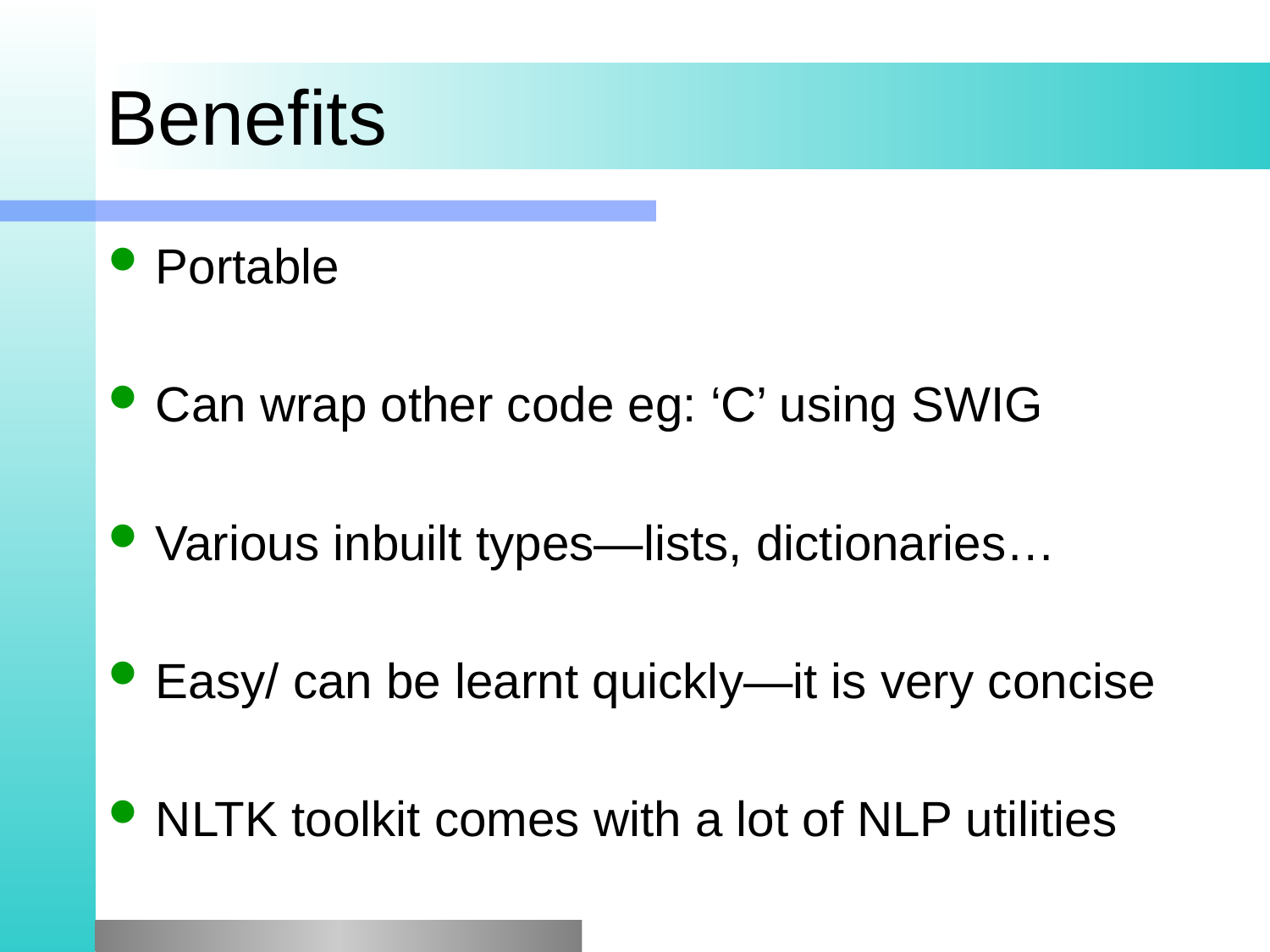

# Benefits
Portable

Can wrap other code eg: ‘C’ using SWIG

Various inbuilt types—lists, dictionaries…

Easy/ can be learnt quickly—it is very concise

NLTK toolkit comes with a lot of NLP utilities